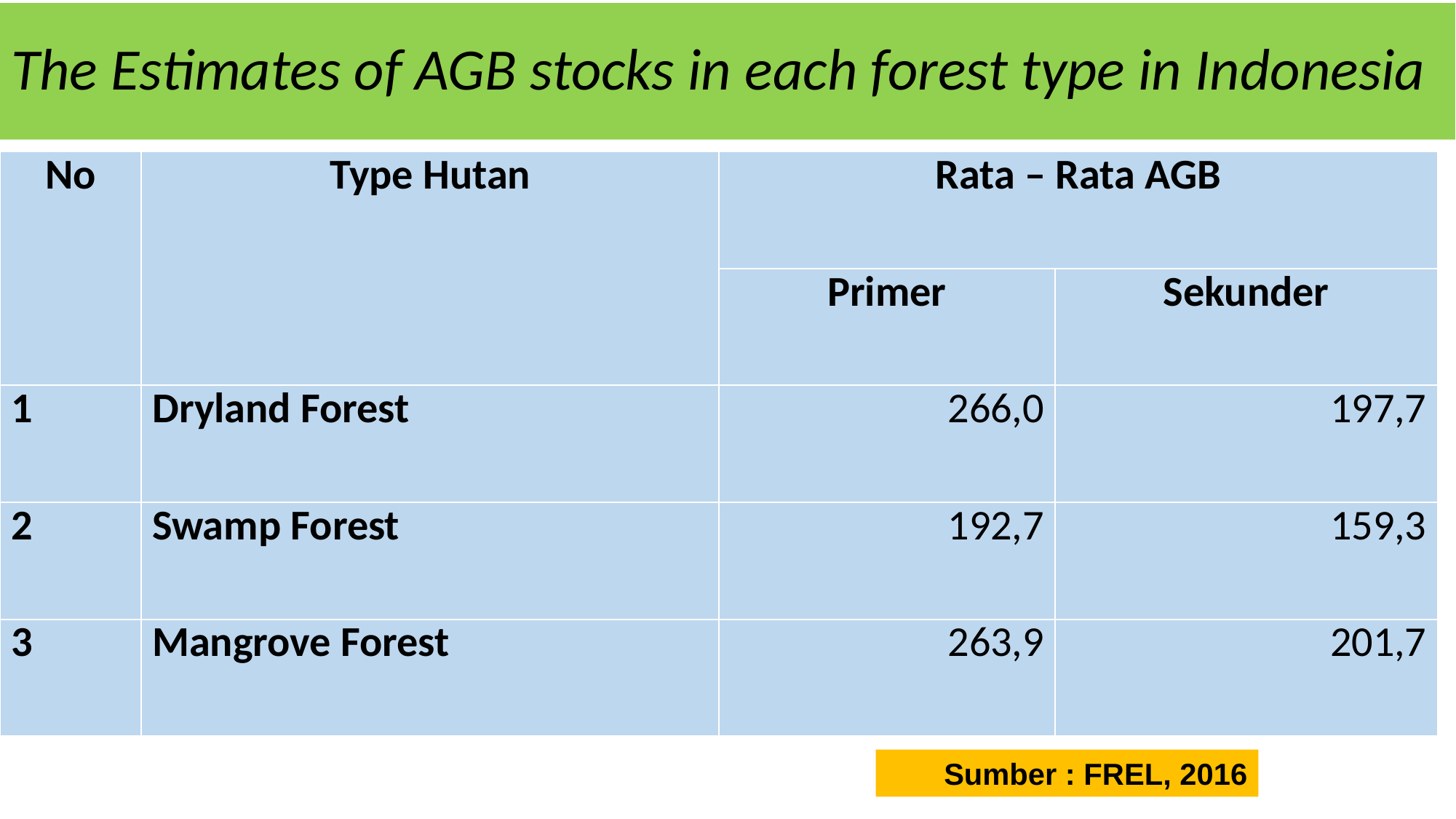

# The Estimates of AGB stocks in each forest type in Indonesia
| No | Type Hutan | Rata – Rata AGB |  |
| --- | --- | --- | --- |
|  |  | Primer | Sekunder |
| 1 | Dryland Forest | 266,0 | 197,7 |
| 2 | Swamp Forest | 192,7 | 159,3 |
| 3 | Mangrove Forest | 263,9 | 201,7 |
Sumber : FREL, 2016